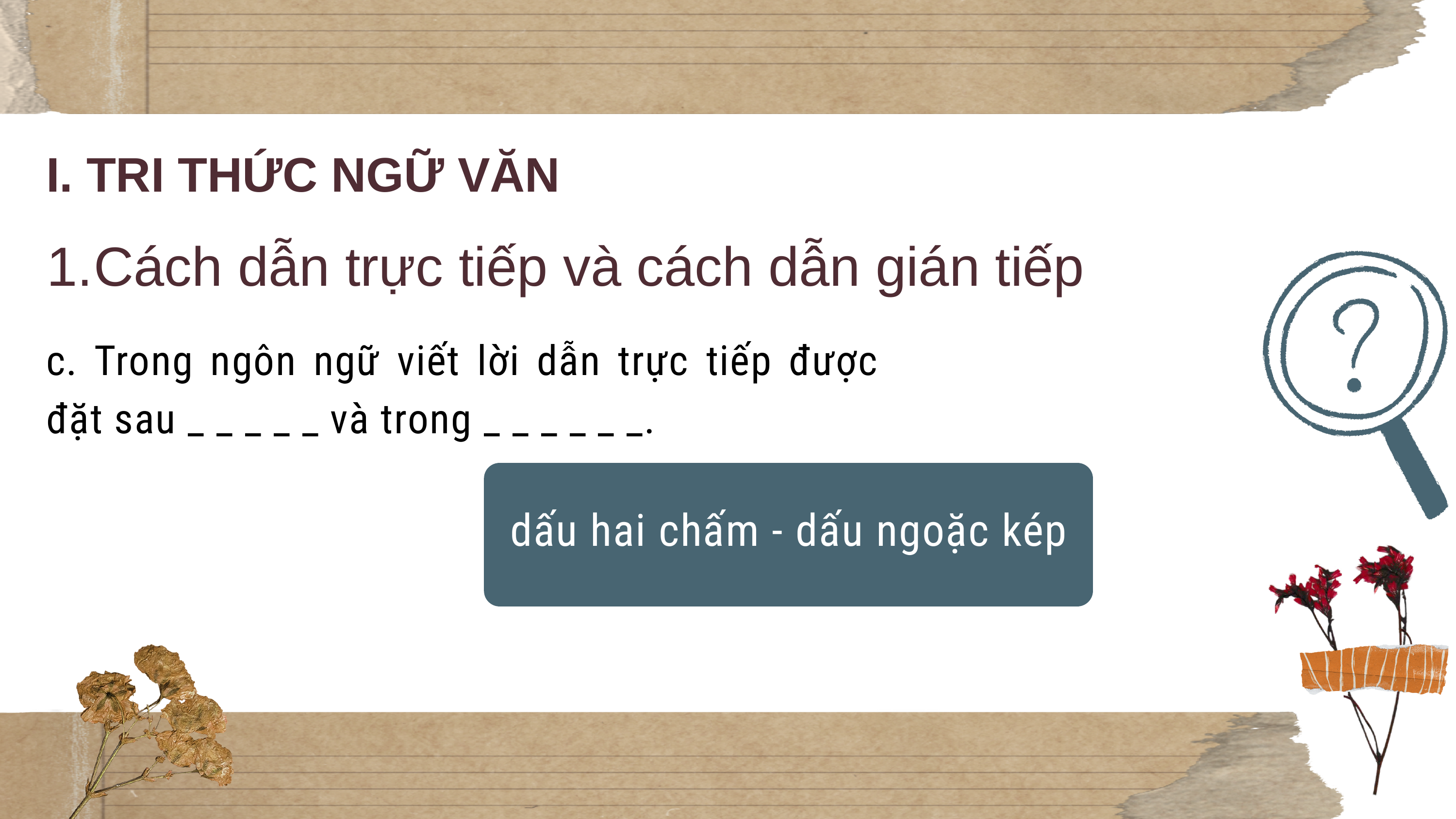

I. TRI THỨC NGỮ VĂN
Cách dẫn trực tiếp và cách dẫn gián tiếp

c. Trong ngôn ngữ viết lời dẫn trực tiếp được đặt sau _ _ _ _ _ và trong _ _ _ _ _ _.

dấu hai chấm - dấu ngoặc kép